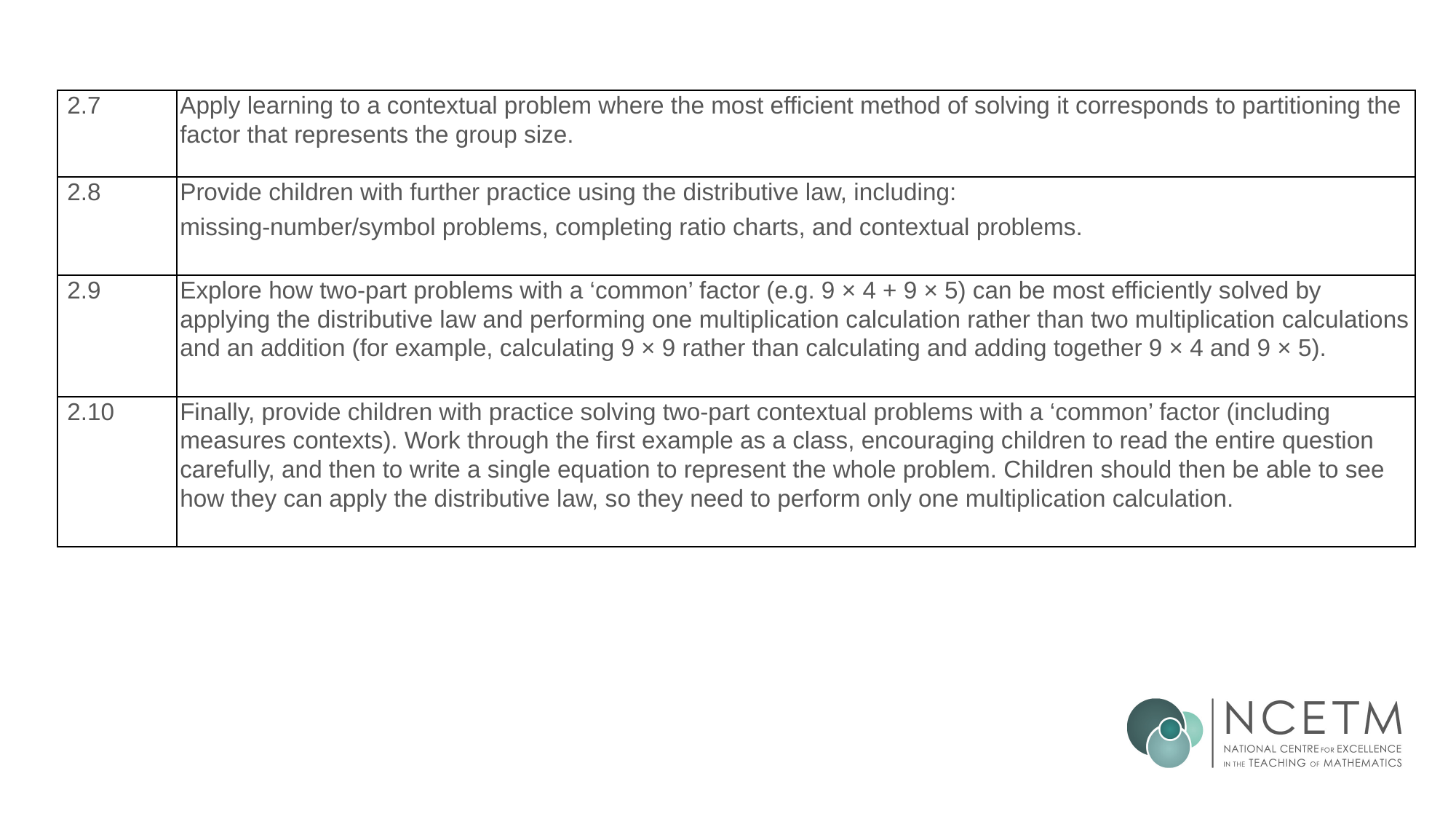

| 2.7 | Apply learning to a contextual problem where the most efficient method of solving it corresponds to partitioning the factor that represents the group size. |
| --- | --- |
| 2.8 | Provide children with further practice using the distributive law, including: missing-number/symbol problems, completing ratio charts, and contextual problems. |
| 2.9 | Explore how two-part problems with a ‘common’ factor (e.g. 9 × 4 + 9 × 5) can be most efficiently solved by applying the distributive law and performing one multiplication calculation rather than two multiplication calculations and an addition (for example, calculating 9 × 9 rather than calculating and adding together 9 × 4 and 9 × 5). |
| 2.10 | Finally, provide children with practice solving two-part contextual problems with a ‘common’ factor (including measures contexts). Work through the first example as a class, encouraging children to read the entire question carefully, and then to write a single equation to represent the whole problem. Children should then be able to see how they can apply the distributive law, so they need to perform only one multiplication calculation. |